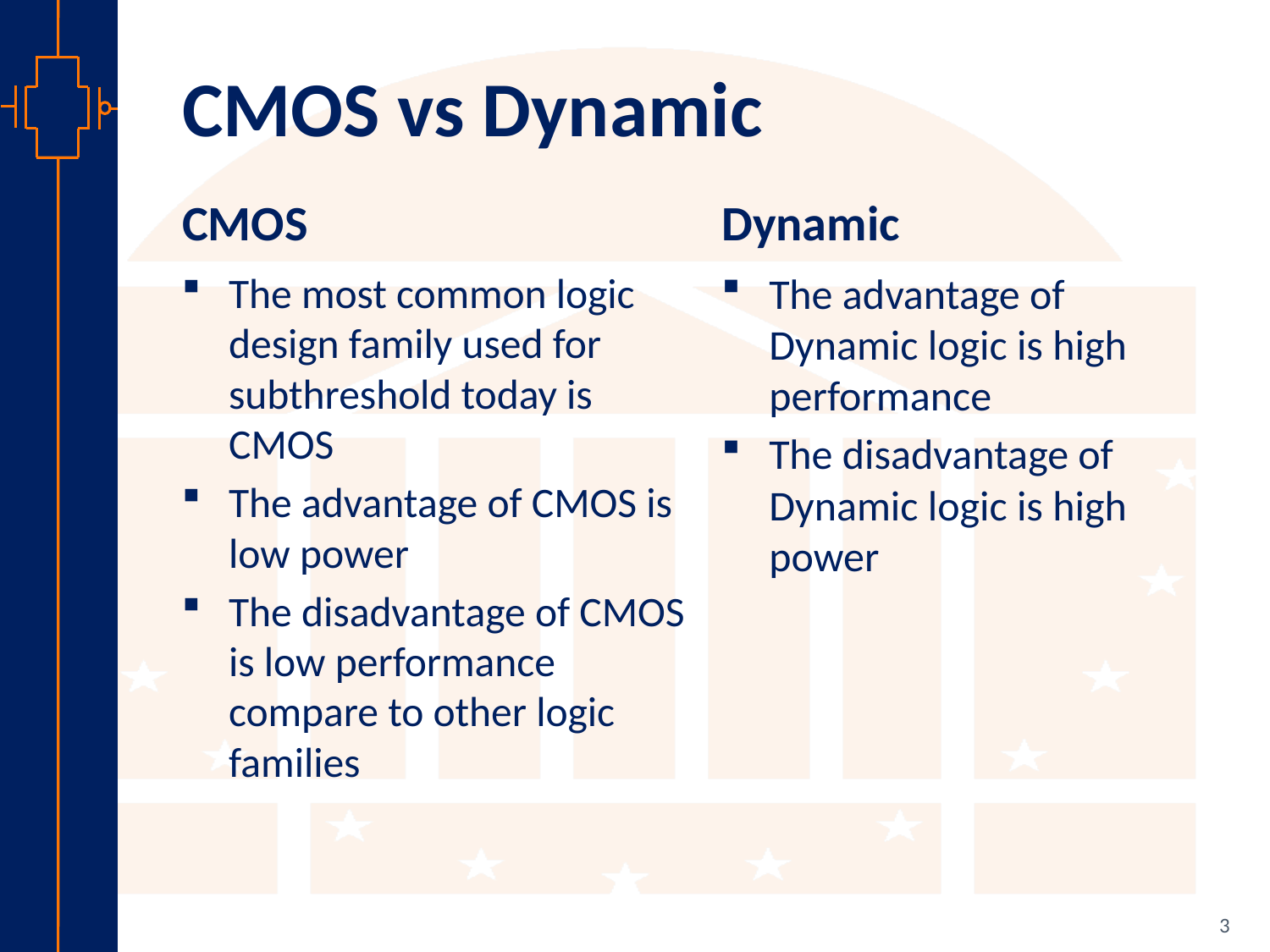

# CMOS vs Dynamic
CMOS
Dynamic
The advantage of Dynamic logic is high performance
The disadvantage of Dynamic logic is high power

The most common logic design family used for subthreshold today is CMOS
The advantage of CMOS is low power
The disadvantage of CMOS is low performance compare to other logic families

3